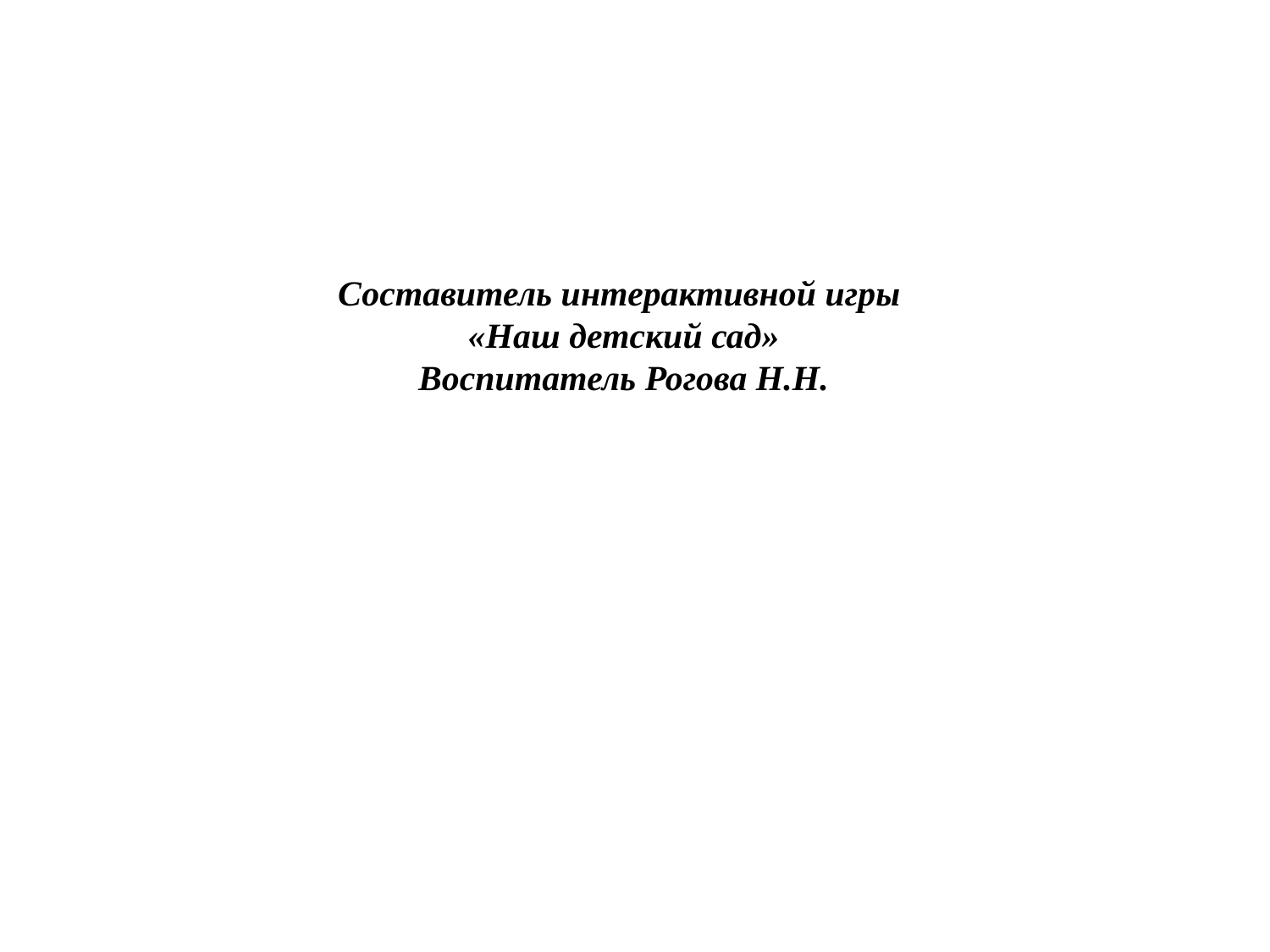

Составитель интерактивной игры
«Наш детский сад»
Воспитатель Рогова Н.Н.